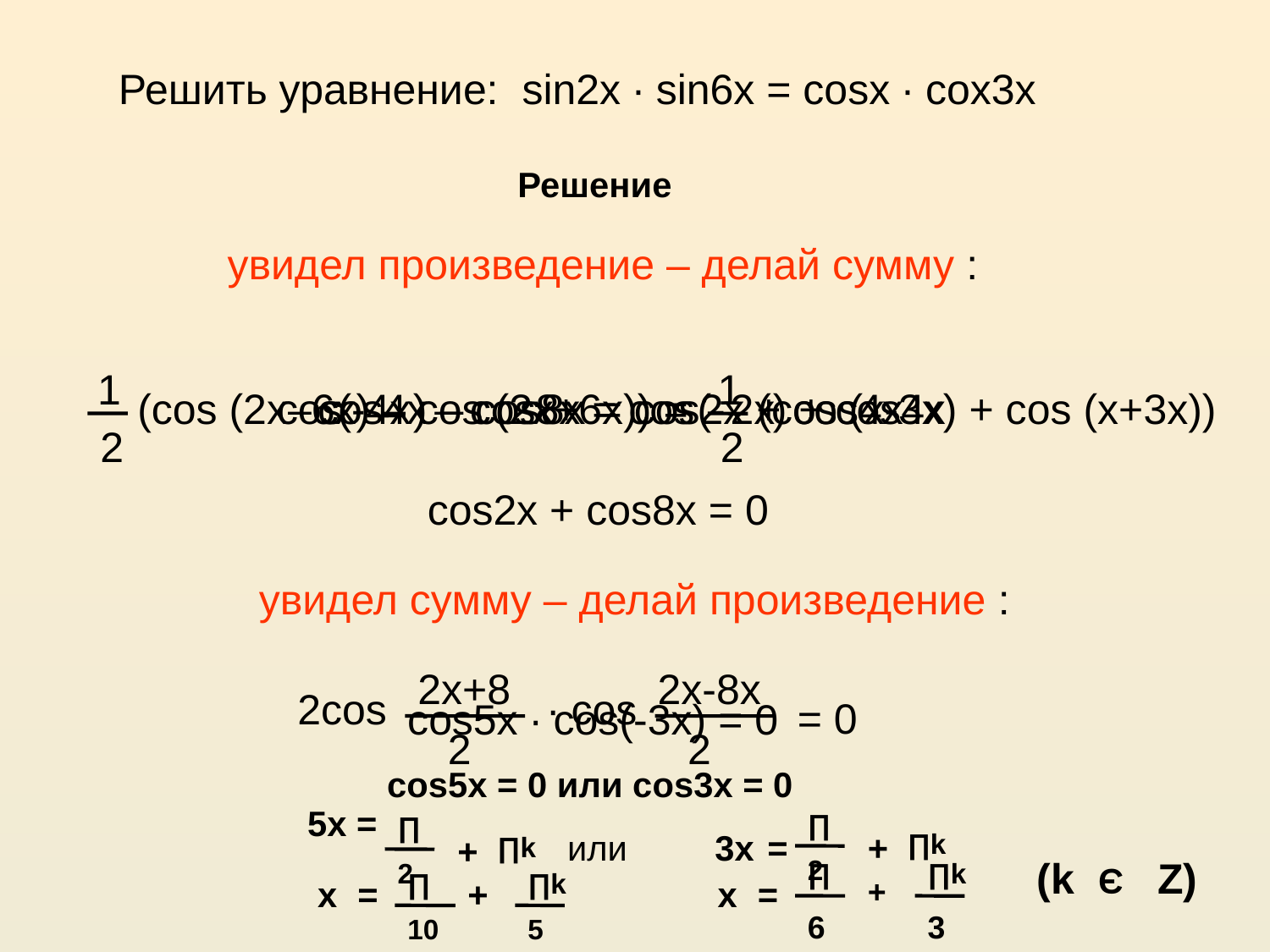

Решить уравнение:  sin2x ∙ sin6x = cosx ∙ cox3x
Решение
увидел произведение – делай сумму :
1
1
(cos (2x–6x) – cos (2x+6x)) =
сos  4x  – cos8x = cos   2x  + cos4x
cos4x – cos8x = cos2x + cos4x
(-    )
(-    )
(cos (x-3x) + cos (x+3x))

2

2
cos2x + cos8x = 0
увидел сумму – делай произведение :
2x+8
2x-8x
2cos
∙ cos
сos5x ∙ cos(-3x) = 0
= 0

2

2
сos5x = 0 или cos3x = 0
∏
∏
∏k
∏k
5x =
или         3x
=
+
+
∏
∏k
∏
∏k

2
(k       Z)

2
Э
x
=
+
x
=
+

6
3

10

5